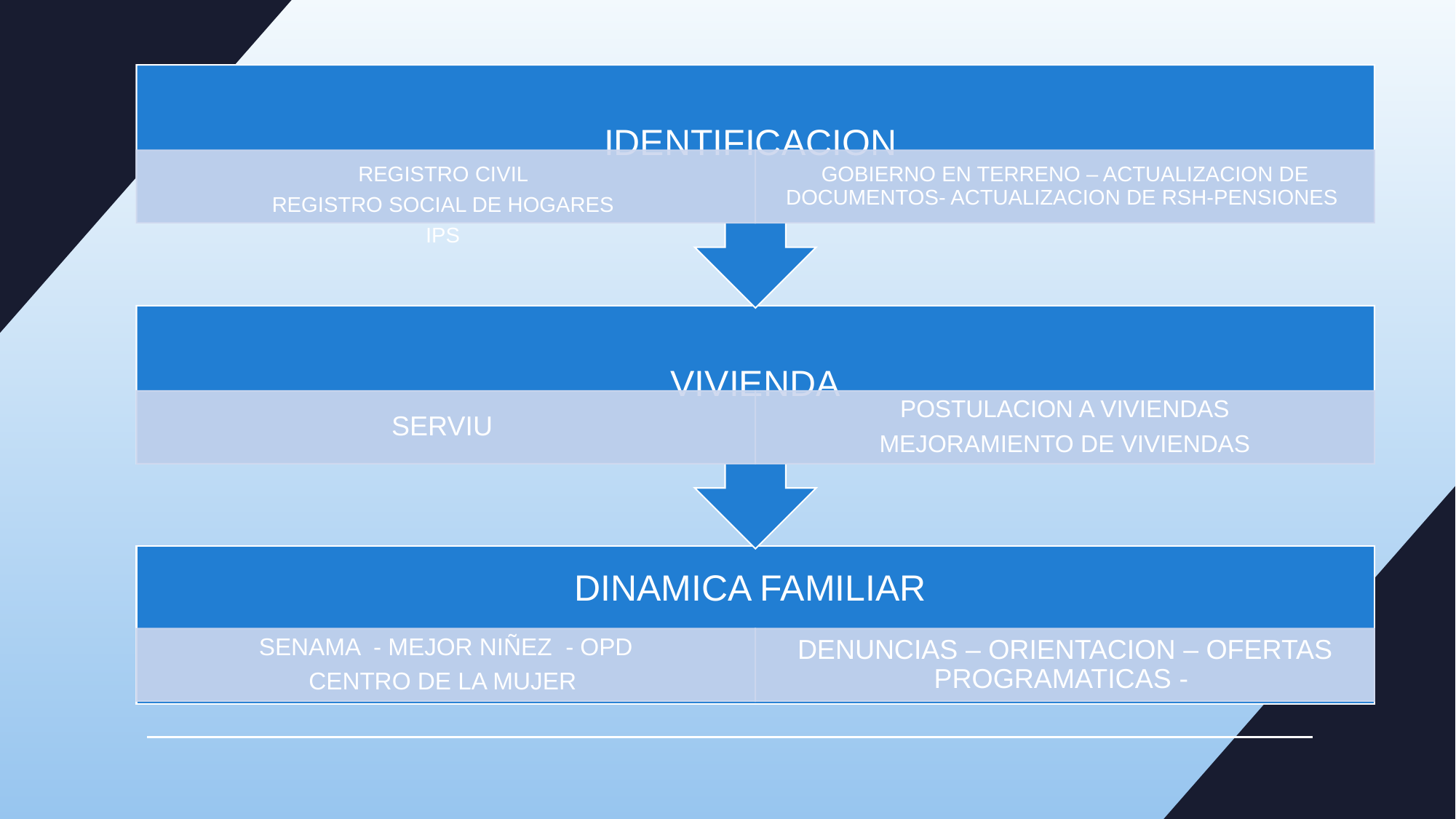

DINAMICA FAMILIAR
SENAMA  - MEJOR NIÑEZ  - OPD
CENTRO DE LA MUJER
DENUNCIAS – ORIENTACION – OFERTAS PROGRAMATICAS -
VIVIENDA
SERVIU
POSTULACION A VIVIENDAS
MEJORAMIENTO DE VIVIENDAS
IDENTIFICACION

REGISTRO CIVIL
REGISTRO SOCIAL DE HOGARES
IPS
GOBIERNO EN TERRENO – ACTUALIZACION DE DOCUMENTOS- ACTUALIZACION DE RSH-PENSIONES